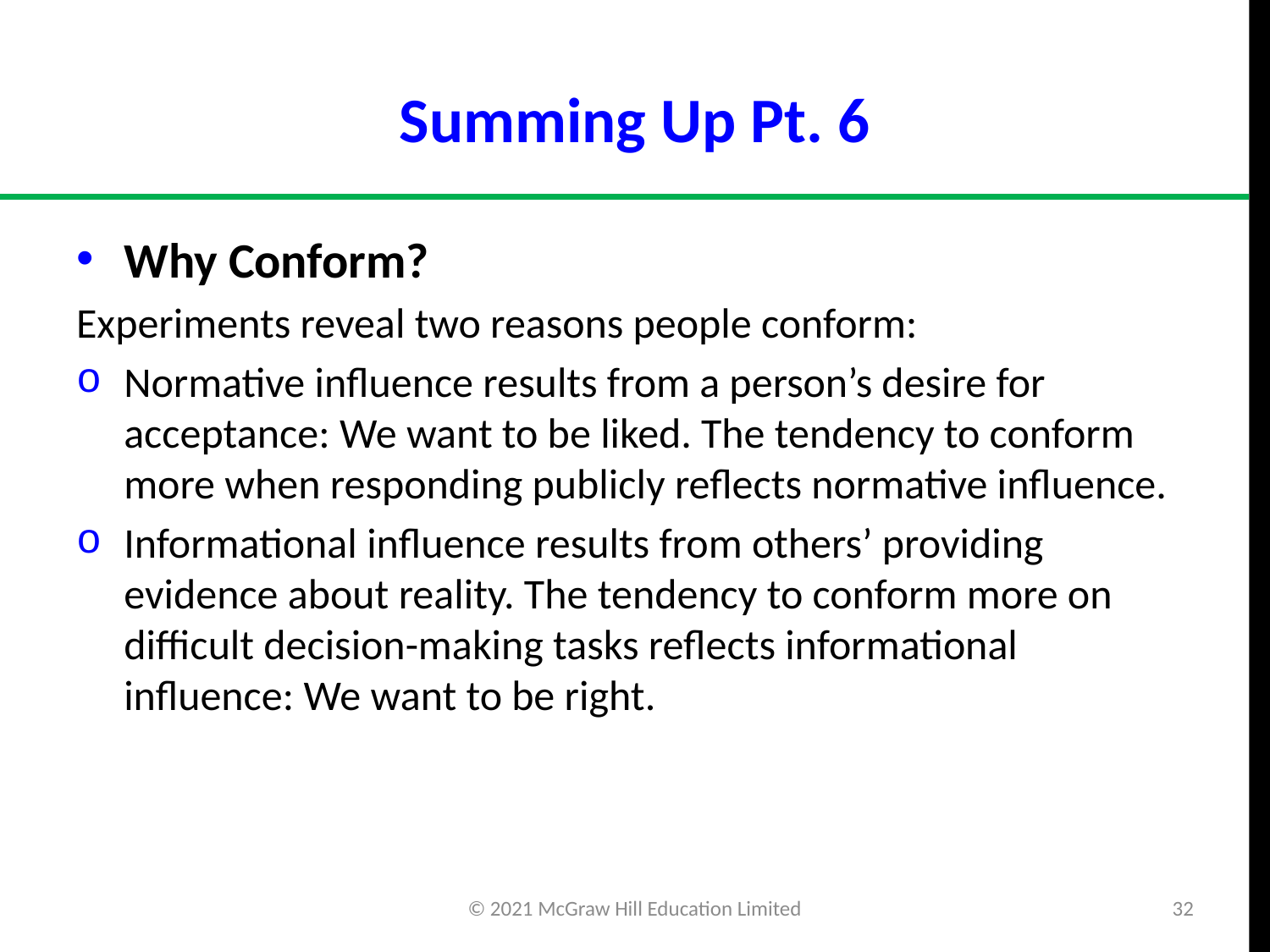

# Summing Up Pt. 6
Why Conform?
Experiments reveal two reasons people conform:
Normative influence results from a person’s desire for acceptance: We want to be liked. The tendency to conform more when responding publicly reflects normative influence.
Informational influence results from others’ providing evidence about reality. The tendency to conform more on difficult decision-making tasks reflects informational influence: We want to be right.
© 2021 McGraw Hill Education Limited
32